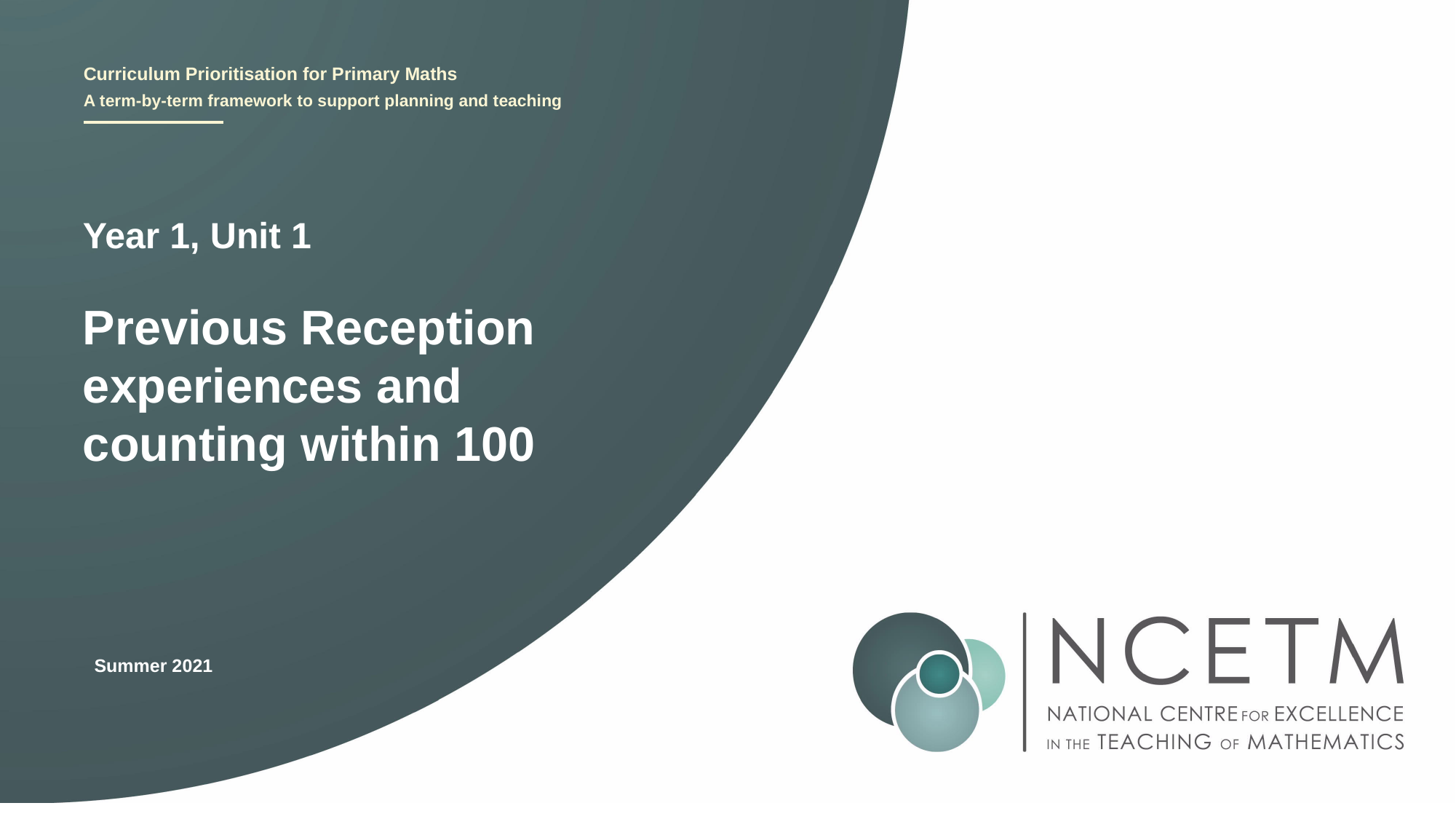

Year 1, Unit 1
Previous Reception experiences and counting within 100